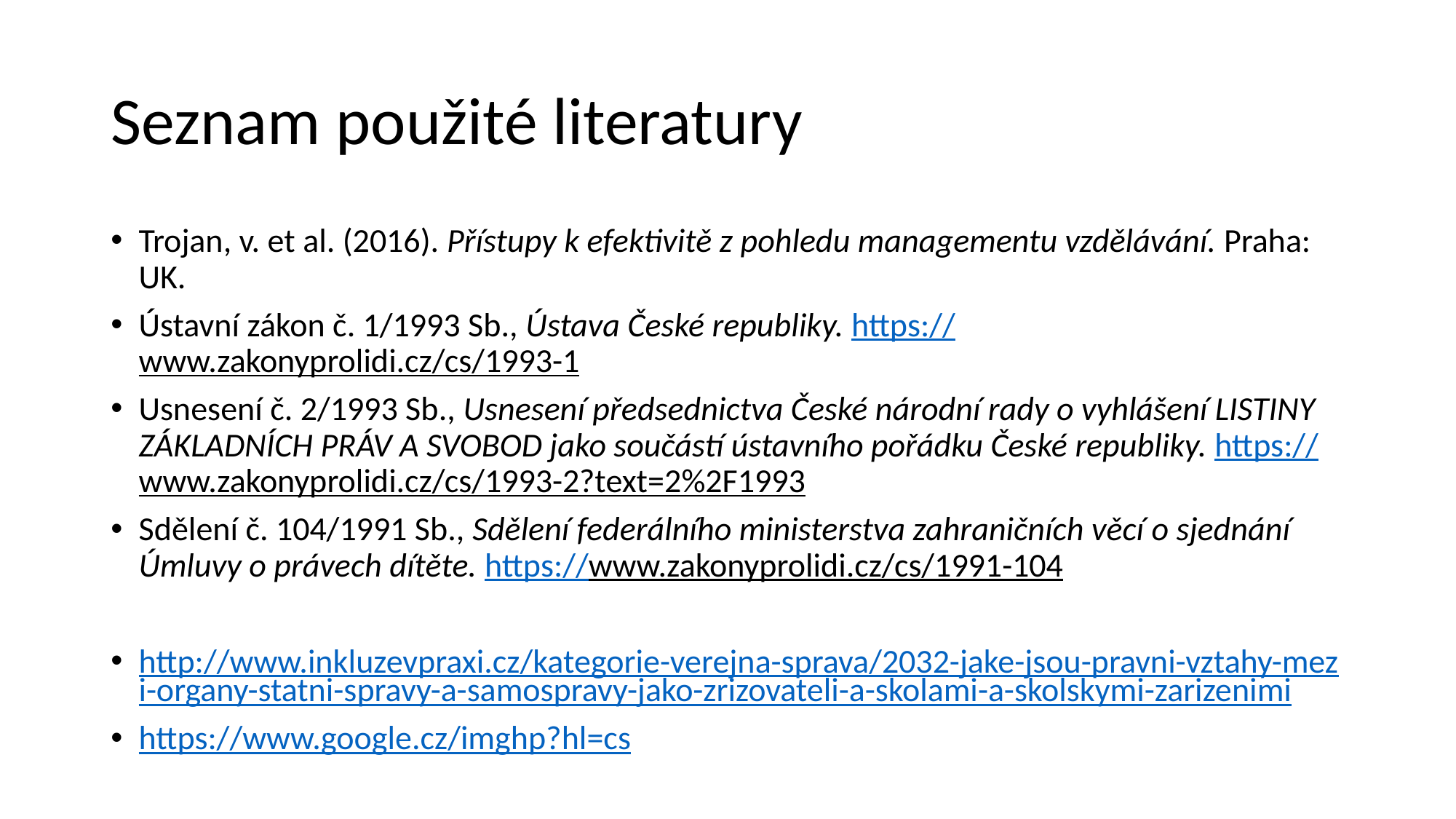

# Seznam použité literatury
Trojan, v. et al. (2016). Přístupy k efektivitě z pohledu managementu vzdělávání. Praha: UK.
Ústavní zákon č. 1/1993 Sb., Ústava České republiky. https://www.zakonyprolidi.cz/cs/1993-1
Usnesení č. 2/1993 Sb., Usnesení předsednictva České národní rady o vyhlášení LISTINY ZÁKLADNÍCH PRÁV A SVOBOD jako součástí ústavního pořádku České republiky. https://www.zakonyprolidi.cz/cs/1993-2?text=2%2F1993
Sdělení č. 104/1991 Sb., Sdělení federálního ministerstva zahraničních věcí o sjednání Úmluvy o právech dítěte. https://www.zakonyprolidi.cz/cs/1991-104

http://www.inkluzevpraxi.cz/kategorie-verejna-sprava/2032-jake-jsou-pravni-vztahy-mezi-organy-statni-spravy-a-samospravy-jako-zrizovateli-a-skolami-a-skolskymi-zarizenimi
https://www.google.cz/imghp?hl=cs